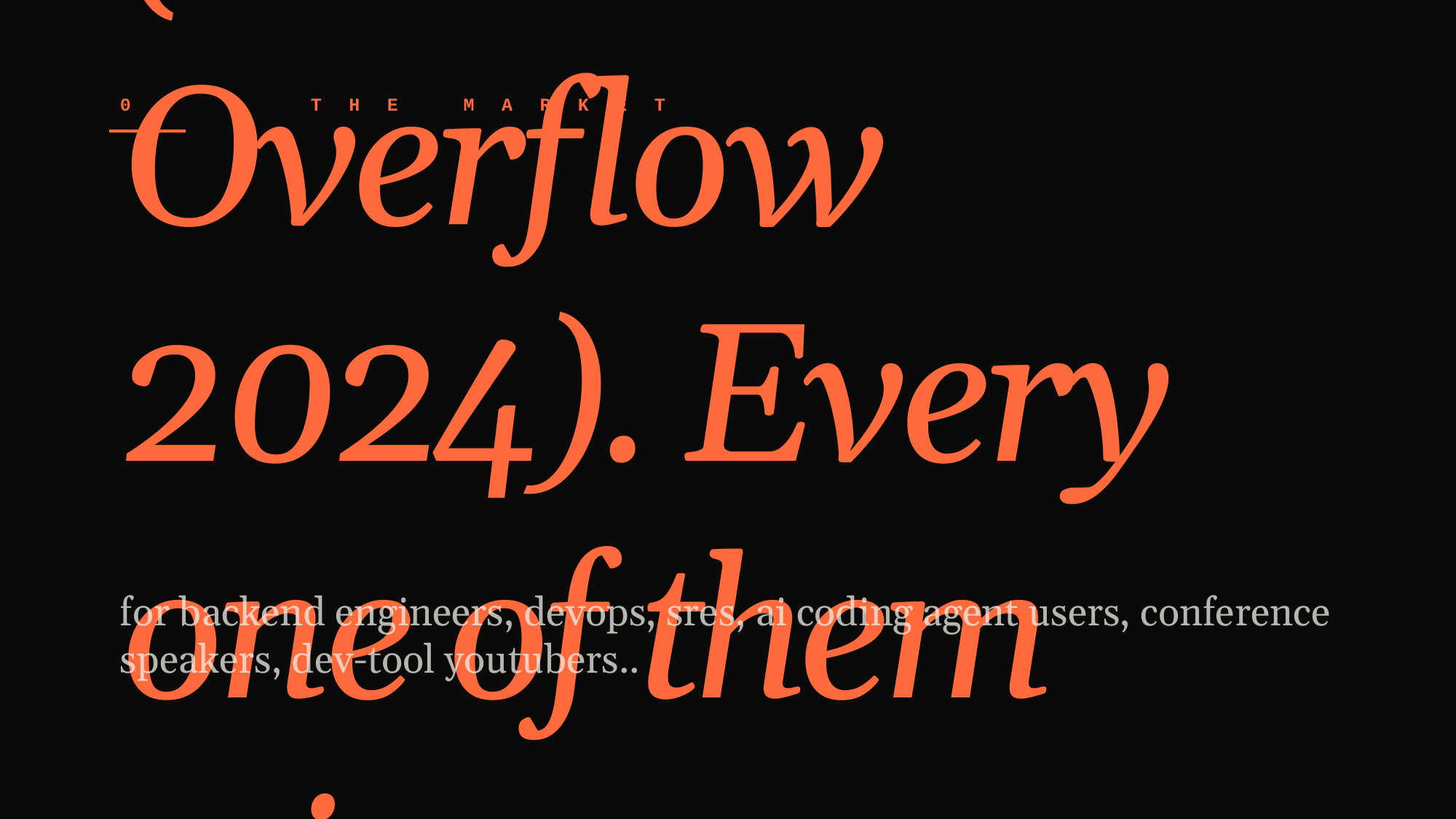

04 — THE MARKET

30M+ developers worldwide (Stack Overflow 2024). Every one of them mispronounces at least one project name a week.
for backend engineers, devops, sres, ai coding agent users, conference speakers, dev-tool youtubers..